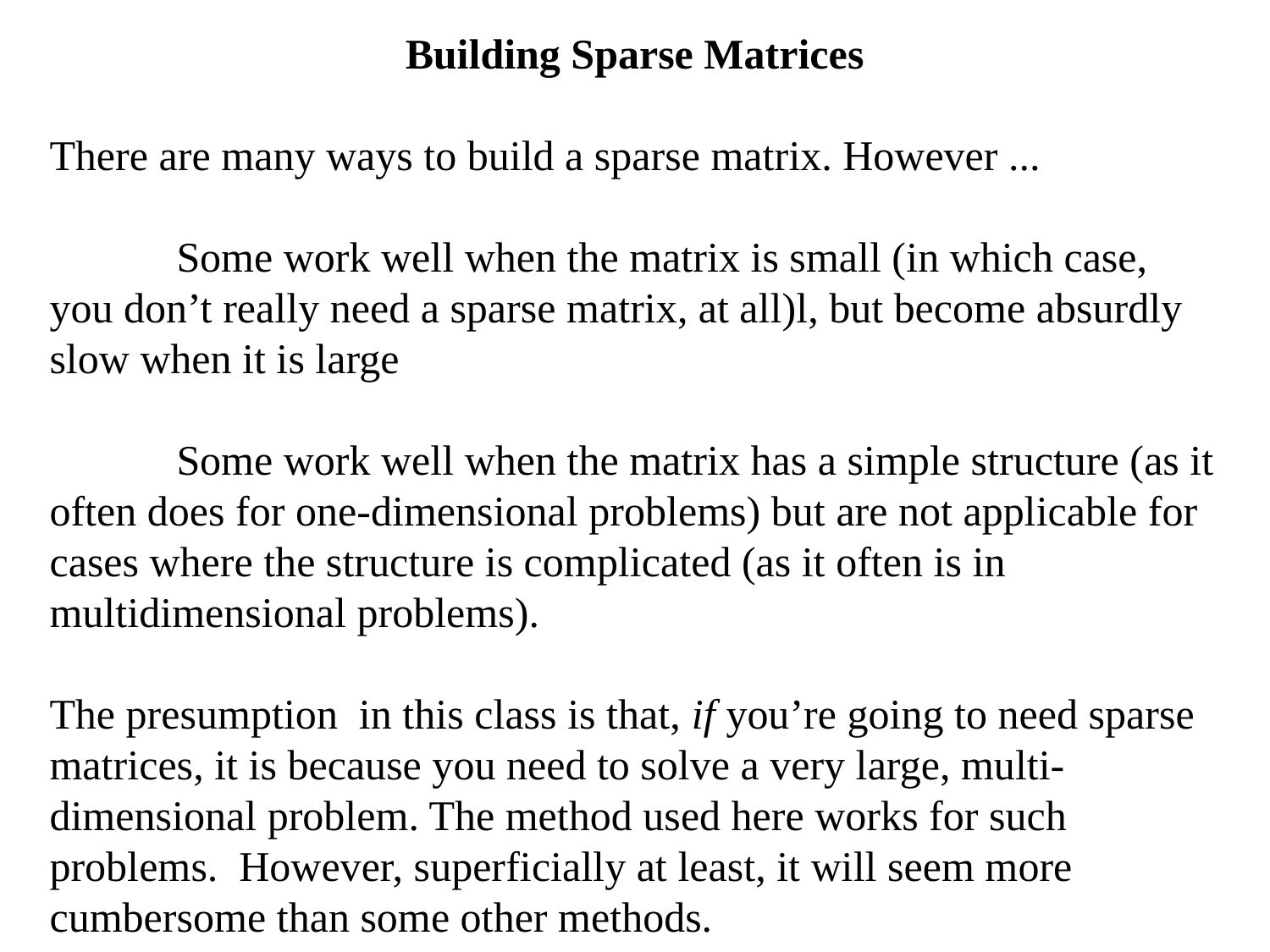

Building Sparse Matrices

There are many ways to build a sparse matrix. However ...

	Some work well when the matrix is small (in which case, you don’t really need a sparse matrix, at all)l, but become absurdly slow when it is large

	Some work well when the matrix has a simple structure (as it often does for one-dimensional problems) but are not applicable for cases where the structure is complicated (as it often is in multidimensional problems).

The presumption  in this class is that, if you’re going to need sparse matrices, it is because you need to solve a very large, multi-dimensional problem. The method used here works for such problems.  However, superficially at least, it will seem more cumbersome than some other methods.